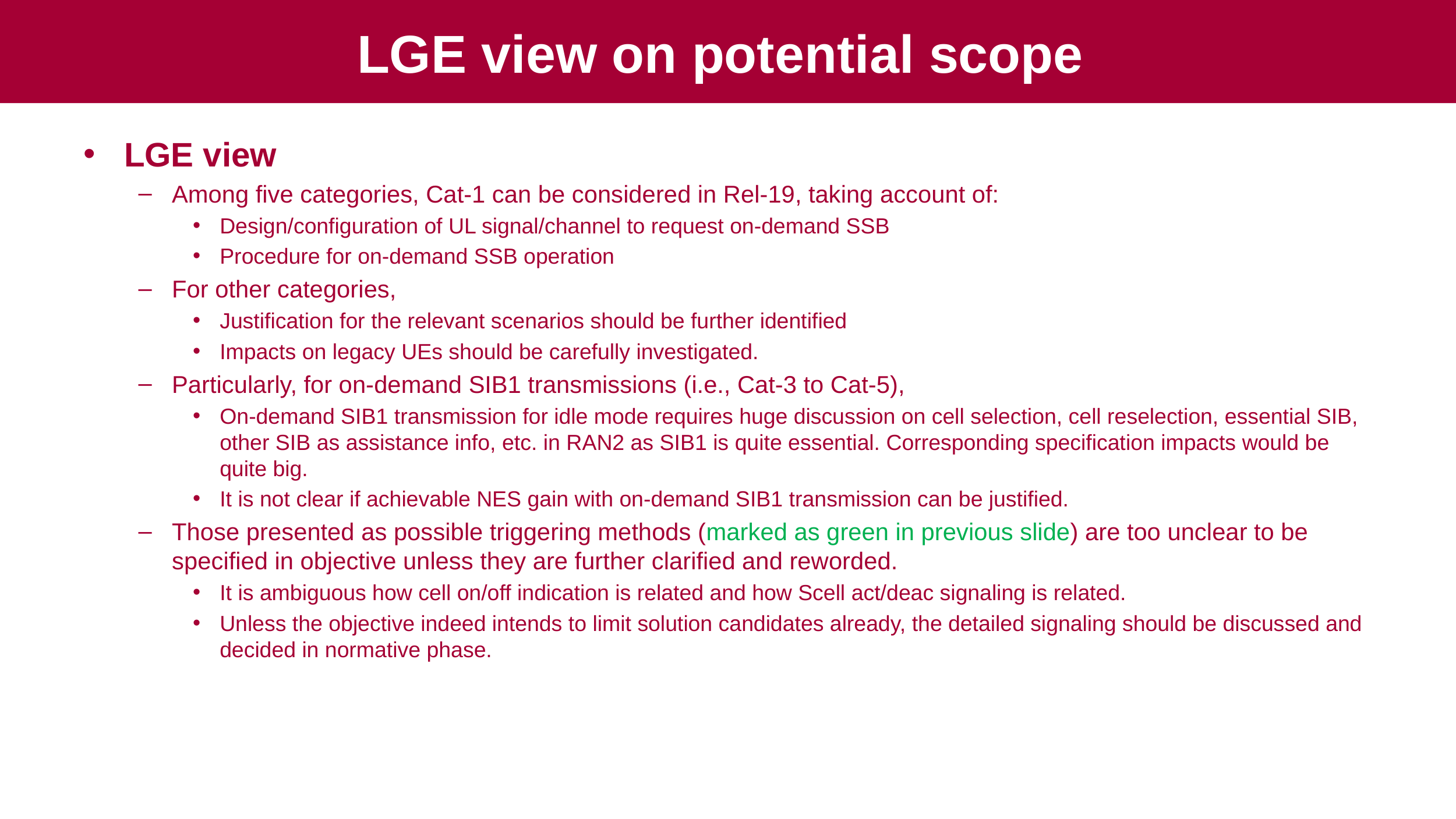

# LGE view on potential scope
LGE view
Among five categories, Cat-1 can be considered in Rel-19, taking account of:
Design/configuration of UL signal/channel to request on-demand SSB
Procedure for on-demand SSB operation
For other categories,
Justification for the relevant scenarios should be further identified
Impacts on legacy UEs should be carefully investigated.
Particularly, for on-demand SIB1 transmissions (i.e., Cat-3 to Cat-5),
On-demand SIB1 transmission for idle mode requires huge discussion on cell selection, cell reselection, essential SIB, other SIB as assistance info, etc. in RAN2 as SIB1 is quite essential. Corresponding specification impacts would be quite big.
It is not clear if achievable NES gain with on-demand SIB1 transmission can be justified.
Those presented as possible triggering methods (marked as green in previous slide) are too unclear to be specified in objective unless they are further clarified and reworded.
It is ambiguous how cell on/off indication is related and how Scell act/deac signaling is related.
Unless the objective indeed intends to limit solution candidates already, the detailed signaling should be discussed and decided in normative phase.